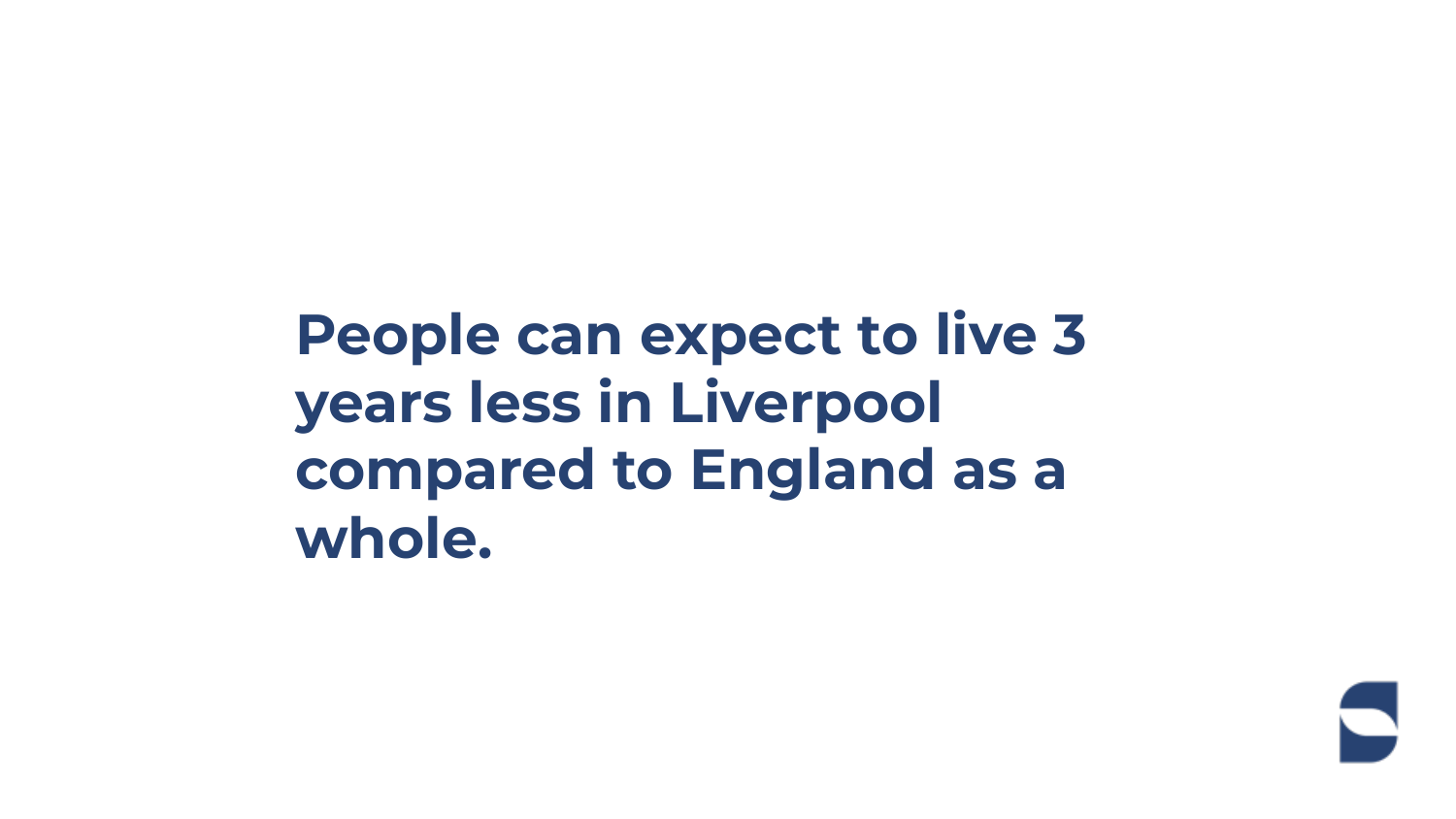

# People can expect to live 3 years less in Liverpool compared to England as a whole.